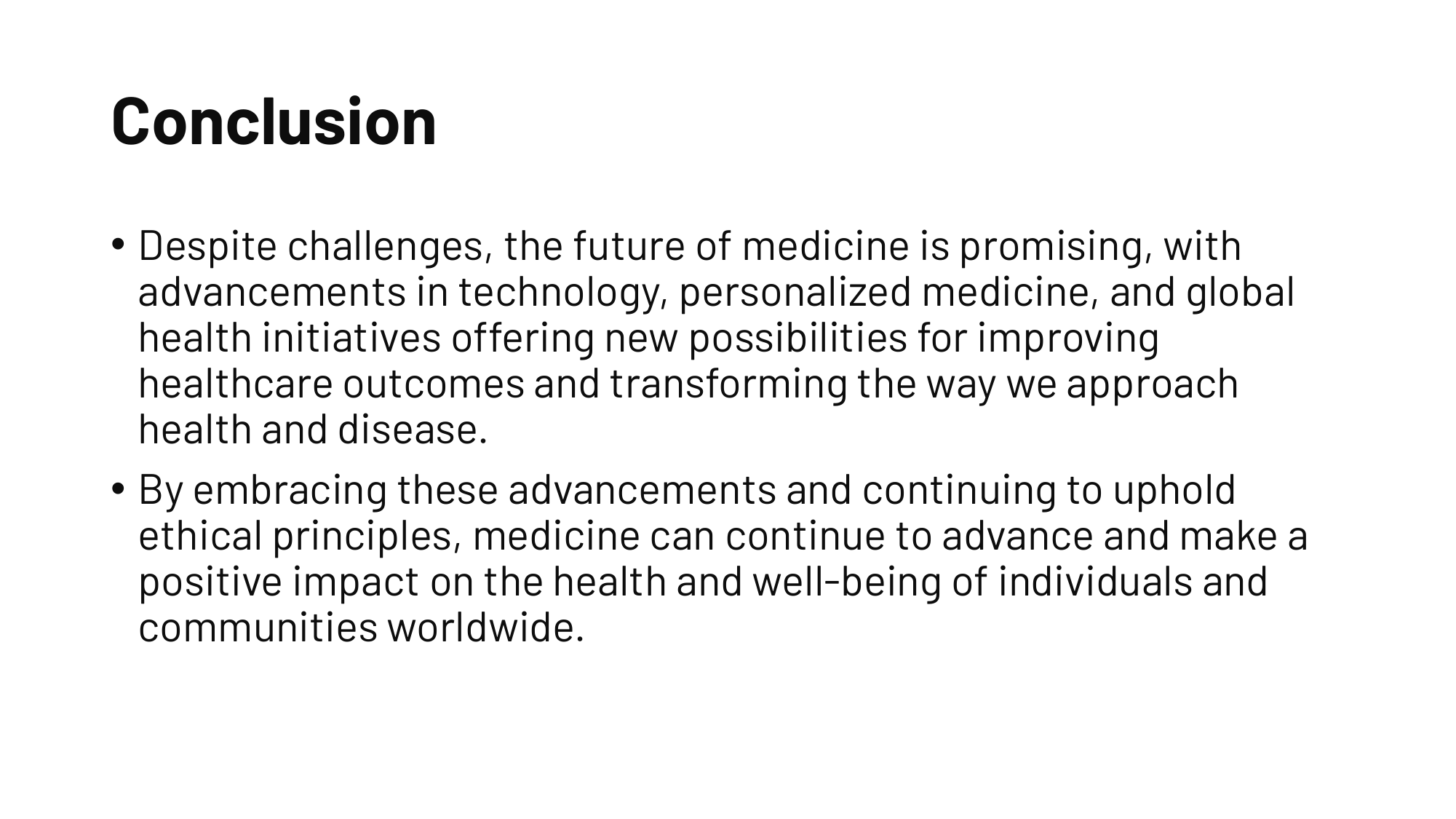

# Conclusion
Despite challenges, the future of medicine is promising, with advancements in technology, personalized medicine, and global health initiatives offering new possibilities for improving healthcare outcomes and transforming the way we approach health and disease.
By embracing these advancements and continuing to uphold ethical principles, medicine can continue to advance and make a positive impact on the health and well-being of individuals and communities worldwide.